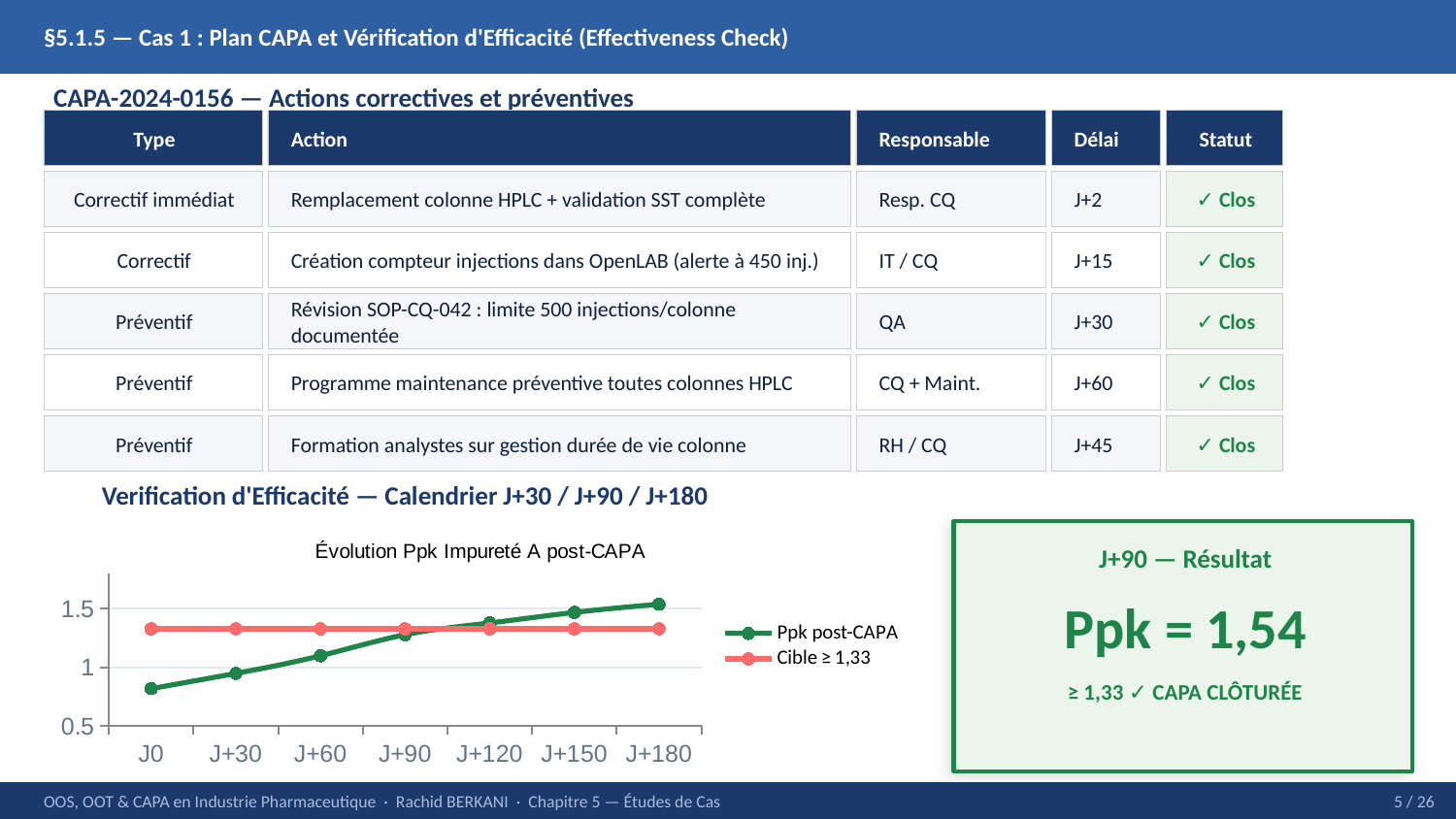

§5.1.5 — Cas 1 : Plan CAPA et Vérification d'Efficacité (Effectiveness Check)
CAPA-2024-0156 — Actions correctives et préventives

Type

Action

Responsable

Délai

Statut

Correctif immédiat

Remplacement colonne HPLC + validation SST complète

Resp. CQ

J+2

✓ Clos

Correctif

Création compteur injections dans OpenLAB (alerte à 450 inj.)

IT / CQ

J+15

✓ Clos

Préventif

Révision SOP-CQ-042 : limite 500 injections/colonne documentée

QA

J+30

✓ Clos

Préventif

Programme maintenance préventive toutes colonnes HPLC

CQ + Maint.

J+60

✓ Clos

Préventif

Formation analystes sur gestion durée de vie colonne

RH / CQ

J+45

✓ Clos
Verification d'Efficacité — Calendrier J+30 / J+90 / J+180

### Chart: Évolution Ppk Impureté A post-CAPA

| Category | Ppk post-CAPA | Cible ≥ 1,33 |
|---|---|---|
| J0 | 0.82 | 1.33 |
| J+30 | 0.95 | 1.33 |
| J+60 | 1.1 | 1.33 |
| J+90 | 1.28 | 1.33 |
| J+120 | 1.38 | 1.33 |
| J+150 | 1.47 | 1.33 |
| J+180 | 1.54 | 1.33 |
J+90 — Résultat
Ppk = 1,54
≥ 1,33 ✓ CAPA CLÔTURÉE

OOS, OOT & CAPA en Industrie Pharmaceutique  ·  Rachid BERKANI  ·  Chapitre 5 — Études de Cas
UCL recalculée post-CAPA : 0,19 % → 0,15 %  ·  Variabilité réduite −35 %  ·  MSP Control Plan révisé Rev.4
5 / 26